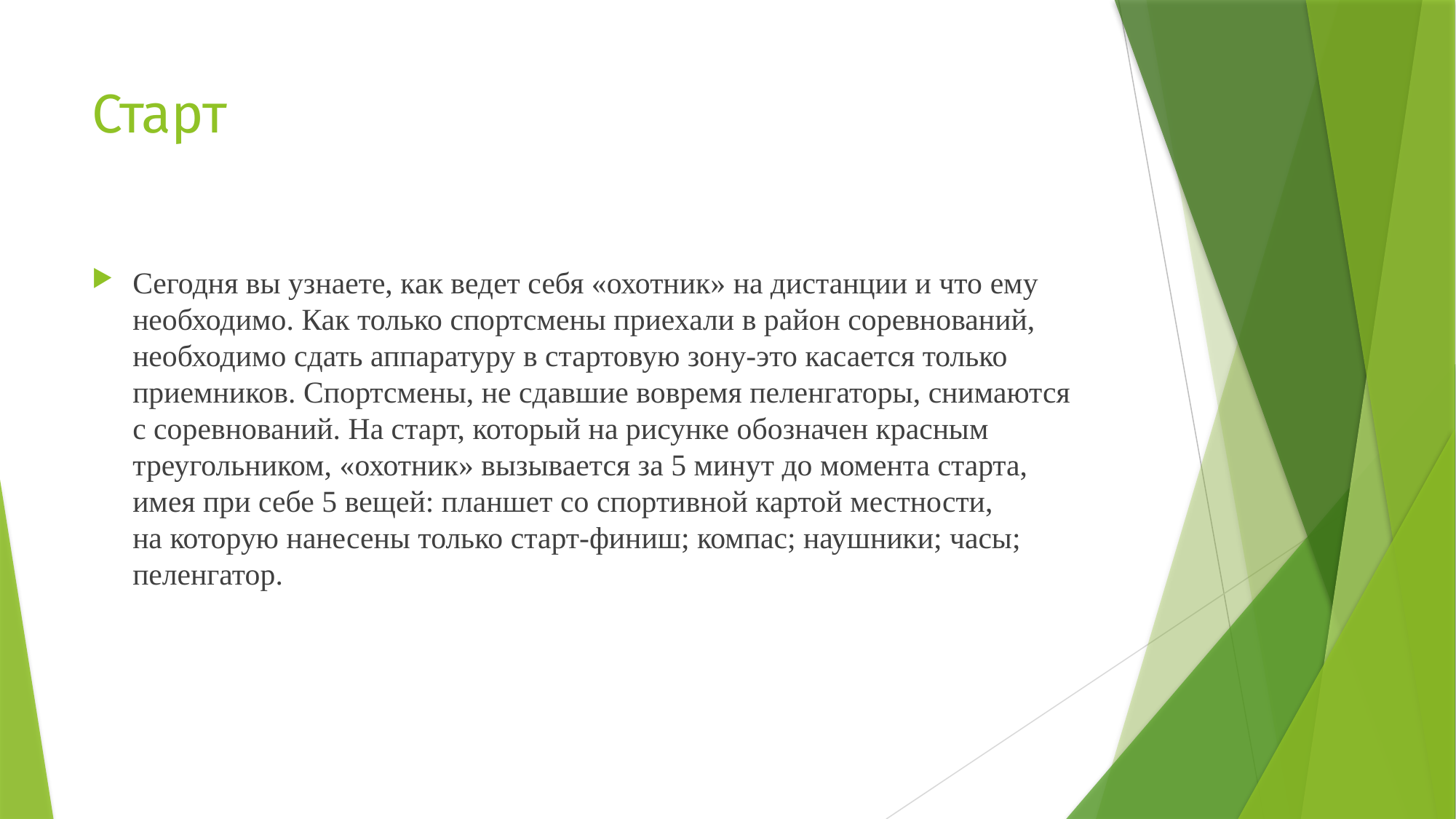

# Старт
Сегодня вы узнаете, как ведет себя «охотник» на дистанции и что ему необходимо. Как только спортсмены приехали в район соревнований, необходимо сдать аппаратуру в стартовую зону-это касается только приемников. Спортсмены, не сдавшие вовремя пеленгаторы, снимаются с соревнований. На старт, который на рисунке обозначен красным треугольником, «охотник» вызывается за 5 минут до момента старта, имея при себе 5 вещей: планшет со спортивной картой местности, на которую нанесены только старт-финиш; компас; наушники; часы; пеленгатор.